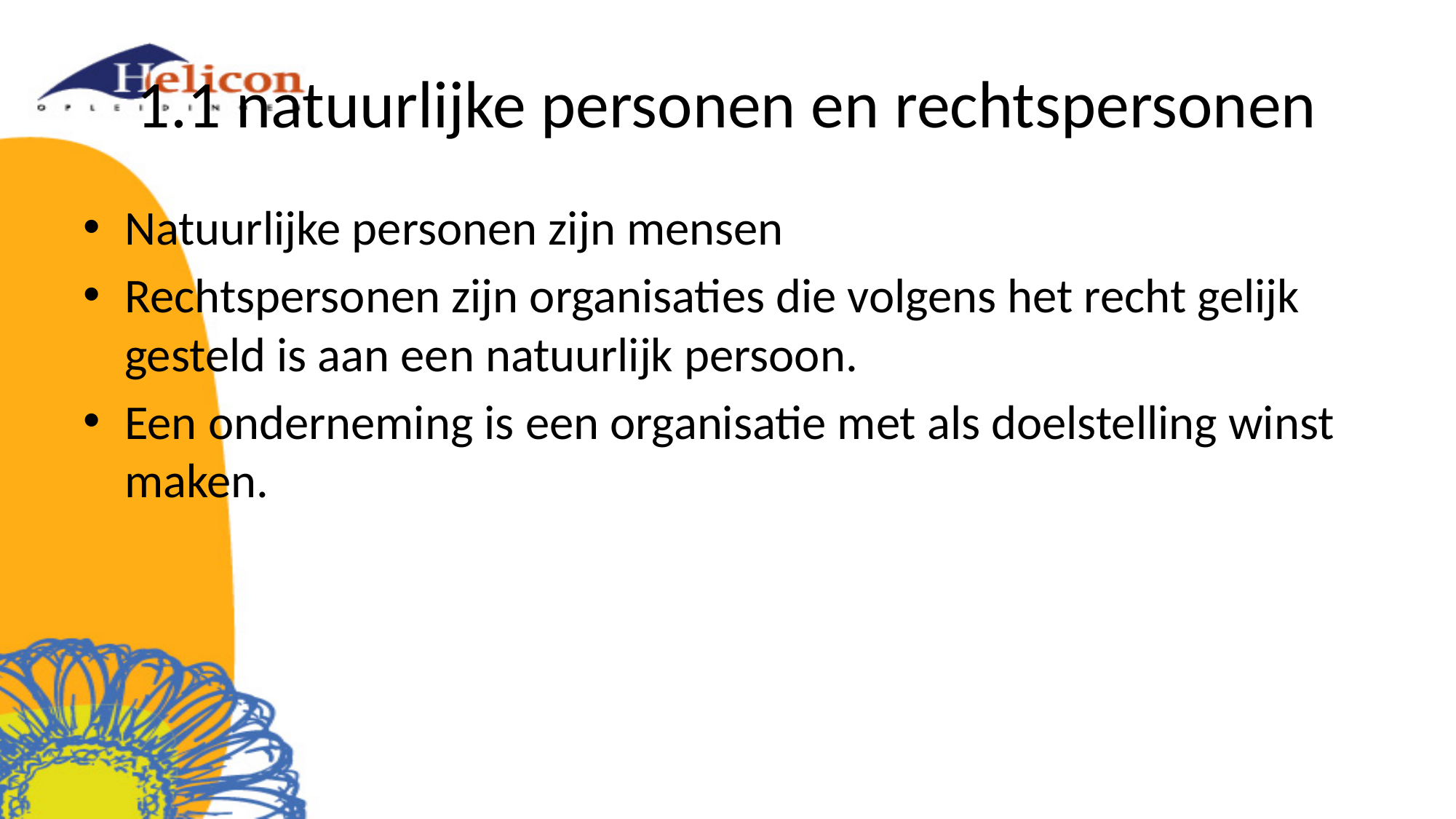

# 1.1 natuurlijke personen en rechtspersonen
Natuurlijke personen zijn mensen
Rechtspersonen zijn organisaties die volgens het recht gelijk gesteld is aan een natuurlijk persoon.
Een onderneming is een organisatie met als doelstelling winst maken.